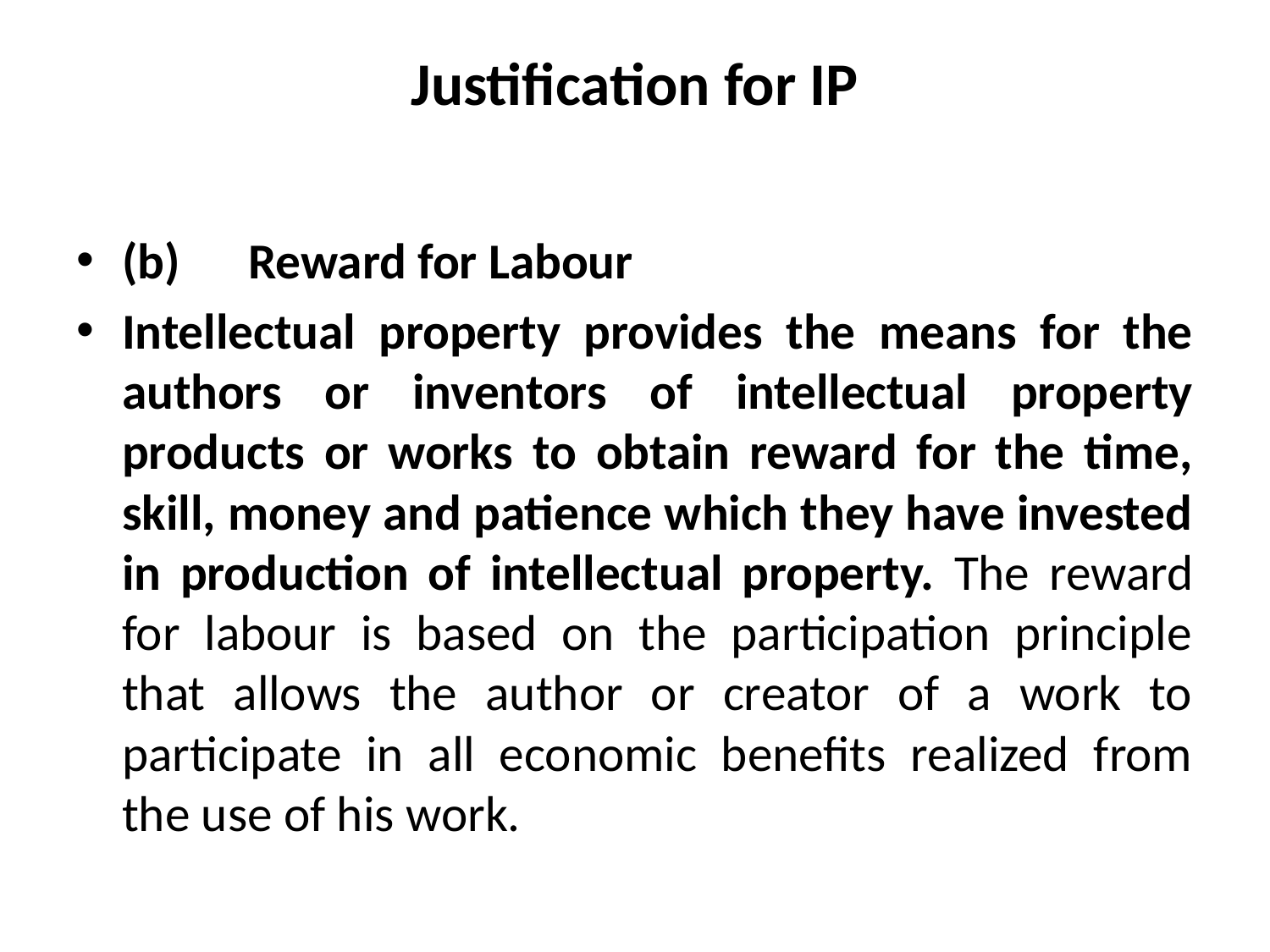

# Justification for IP
(b)      Reward for Labour
Intellectual property provides the means for the authors or inventors of intellectual property products or works to obtain reward for the time, skill, money and patience which they have invested in production of intellectual property. The reward for labour is based on the participation principle that allows the author or creator of a work to participate in all economic benefits realized from the use of his work.